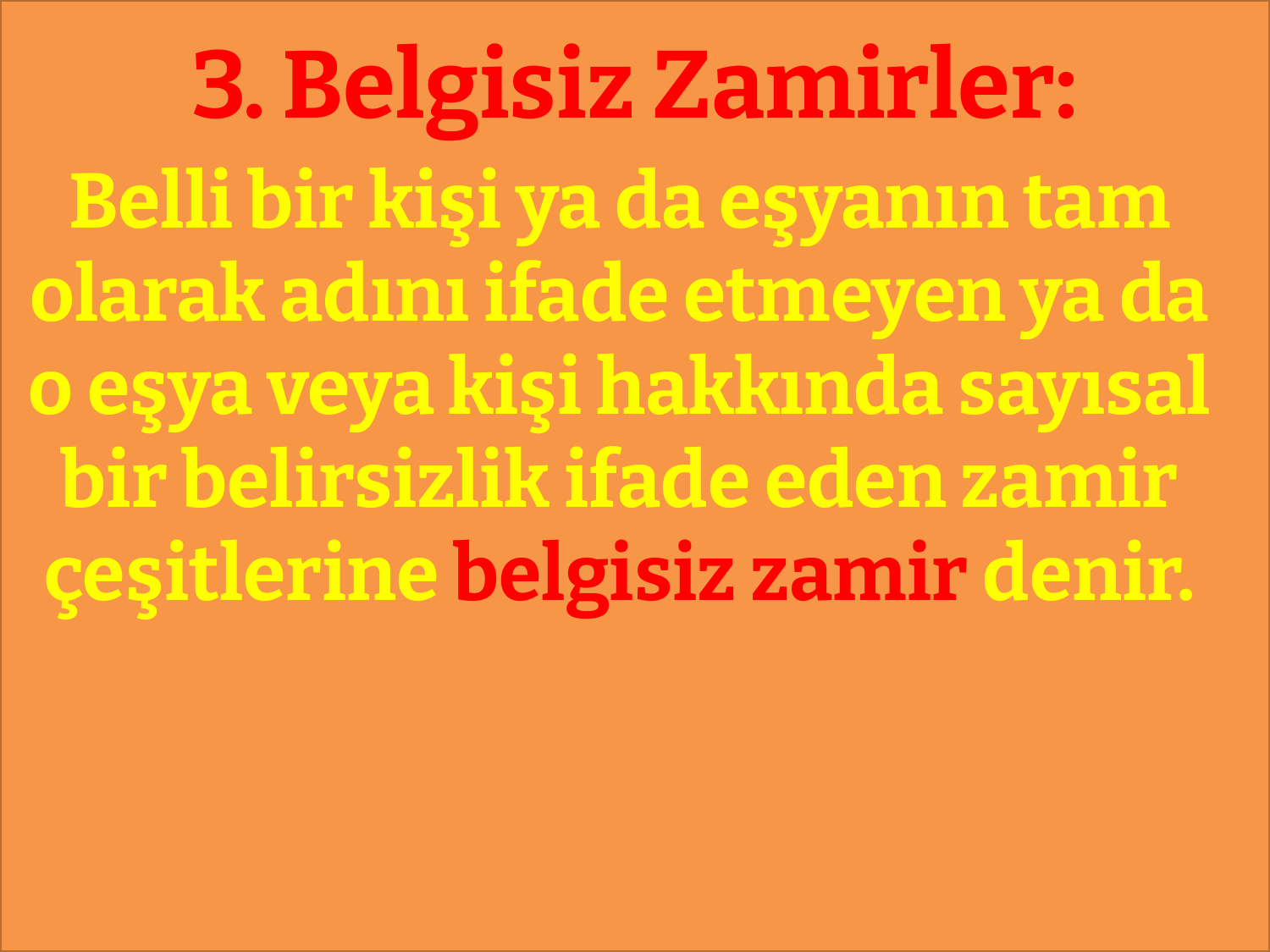

3. Belgisiz Zamirler:
Belli bir kişi ya da eşyanın tam olarak adını ifade etmeyen ya da o eşya veya kişi hakkında sayısal
bir belirsizlik ifade eden zamir çeşitlerine belgisiz zamir denir.
#